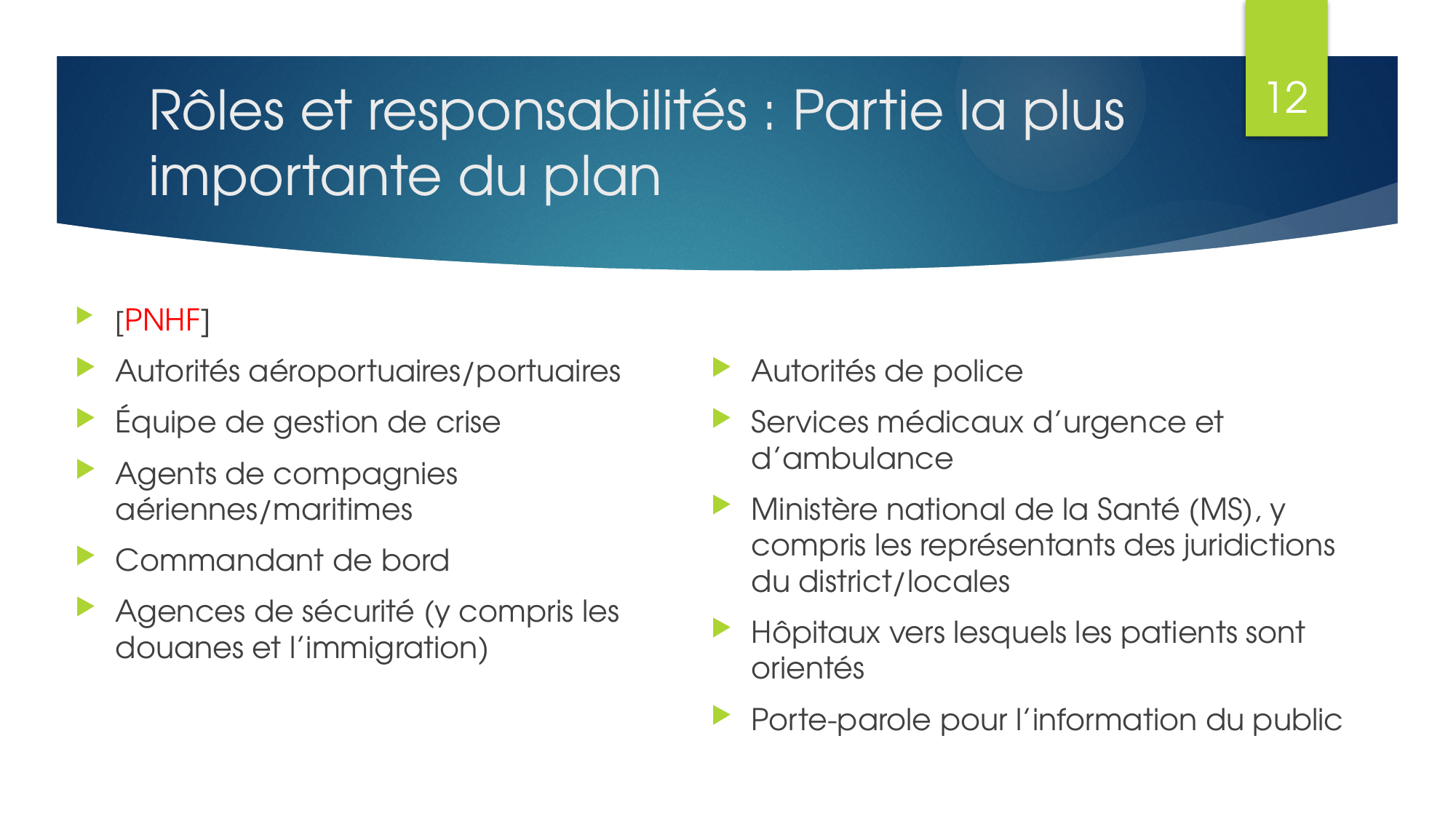

12
# Rôles et responsabilités : Partie la plus importante du plan
[PNHF]
Autorités aéroportuaires/portuaires
Équipe de gestion de crise
Agents de compagnies aériennes/maritimes
Commandant de bord
Agences de sécurité (y compris les douanes et l’immigration)

Autorités de police
Services médicaux d’urgence et d’ambulance
Ministère national de la Santé (MS), y compris les représentants des juridictions du district/locales
Hôpitaux vers lesquels les patients sont orientés
Porte-parole pour l’information du public